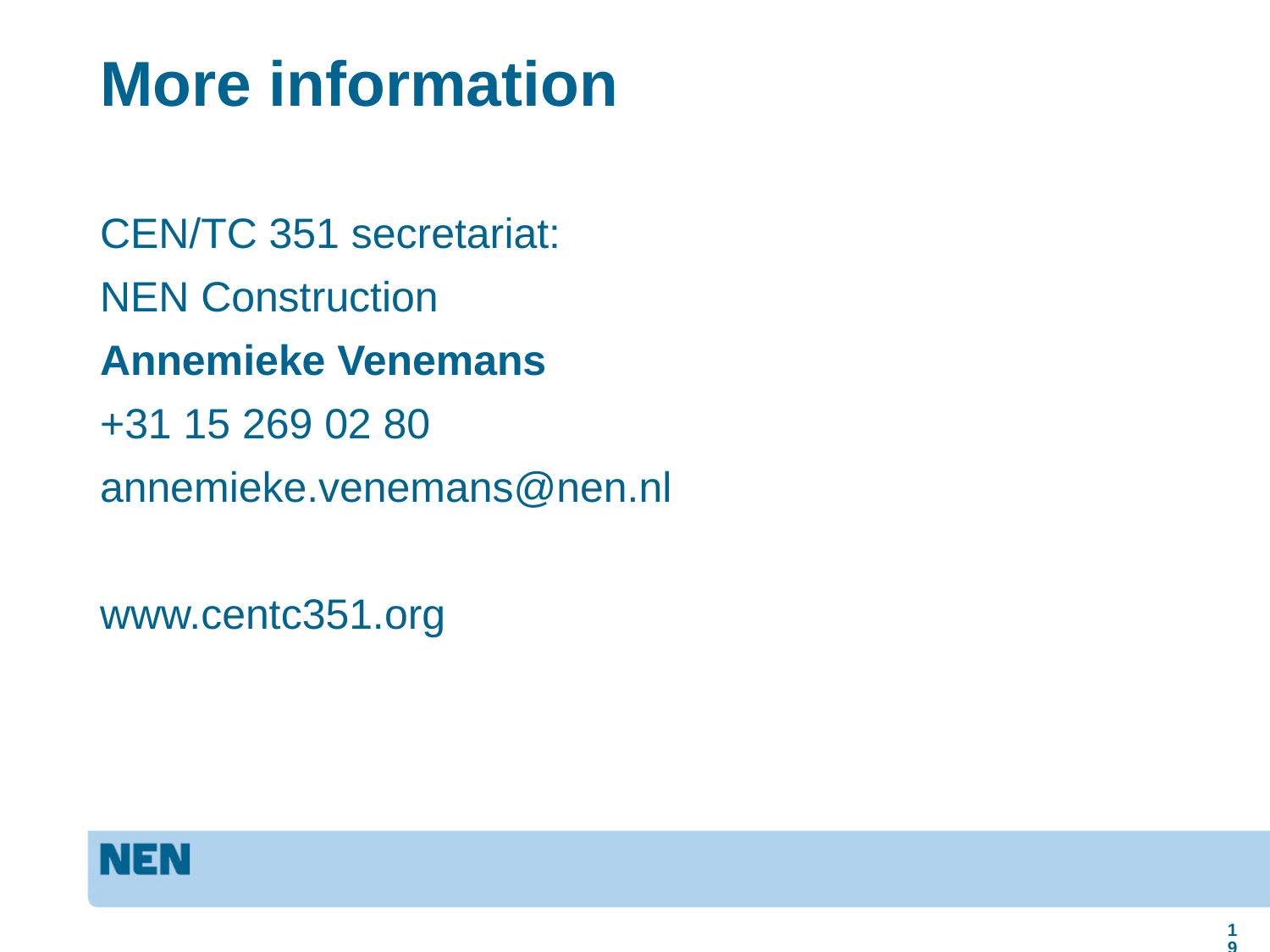

# More information
CEN/TC 351 secretariat:
NEN Construction
Annemieke Venemans
+31 15 269 02 80
annemieke.venemans@nen.nl

www.centc351.org

19

18 September 2012